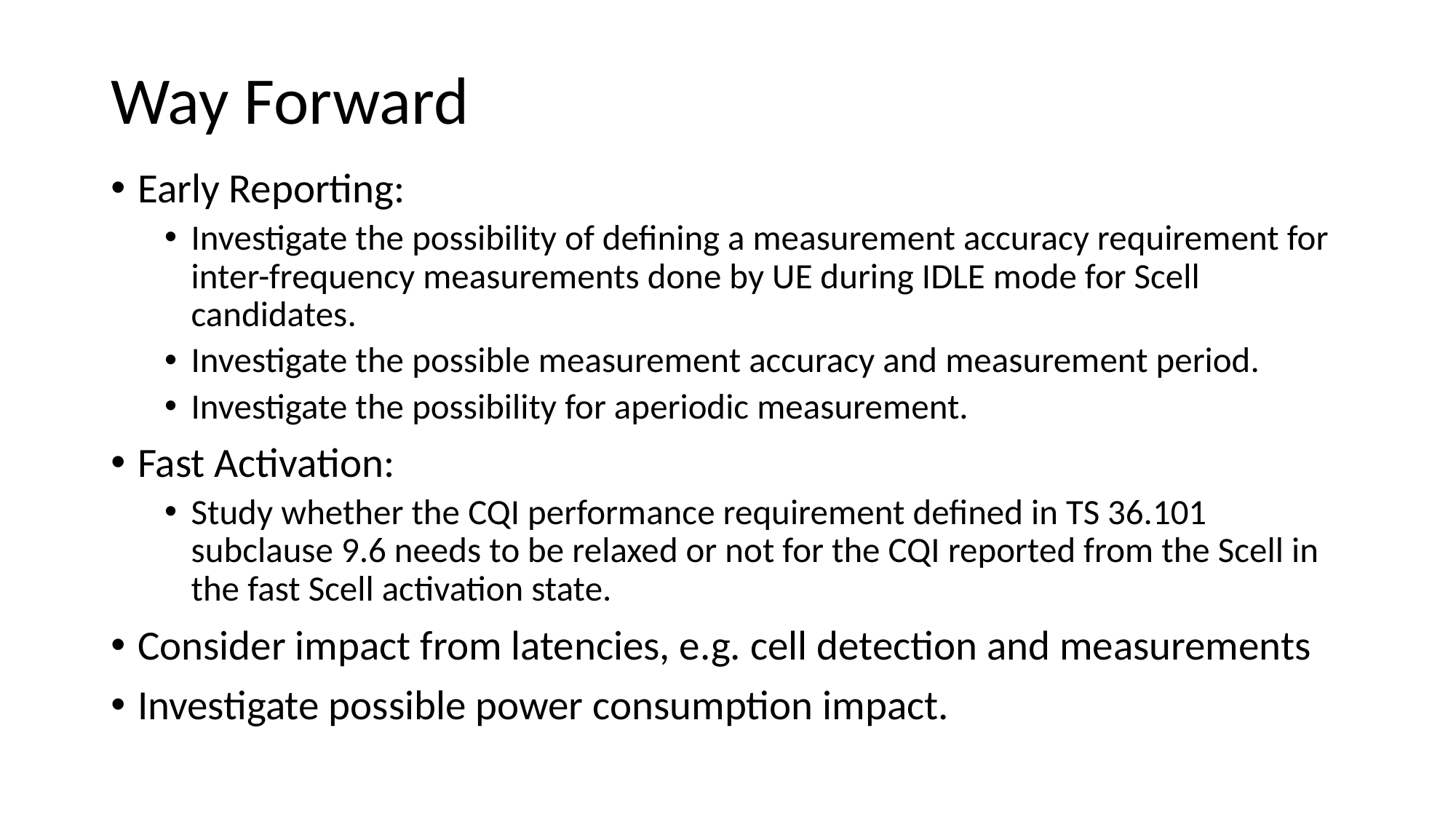

# Way Forward
Early Reporting:
Investigate the possibility of defining a measurement accuracy requirement for inter-frequency measurements done by UE during IDLE mode for Scell candidates.
Investigate the possible measurement accuracy and measurement period.
Investigate the possibility for aperiodic measurement.
Fast Activation:
Study whether the CQI performance requirement defined in TS 36.101 subclause 9.6 needs to be relaxed or not for the CQI reported from the Scell in the fast Scell activation state.
Consider impact from latencies, e.g. cell detection and measurements
Investigate possible power consumption impact.